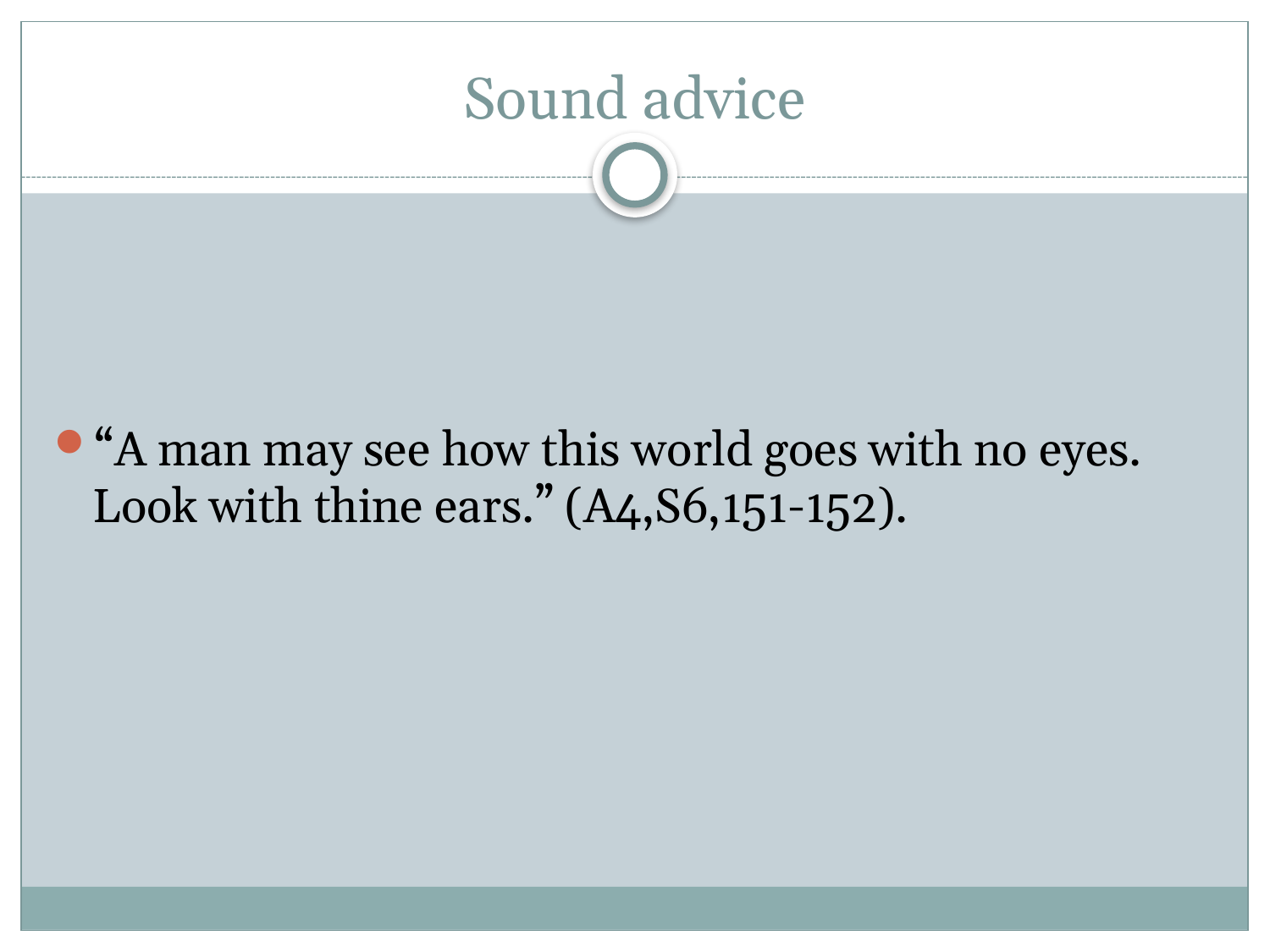

# Sound advice

“A man may see how this world goes with no eyes. Look with thine ears.” (A4,S6,151-152).